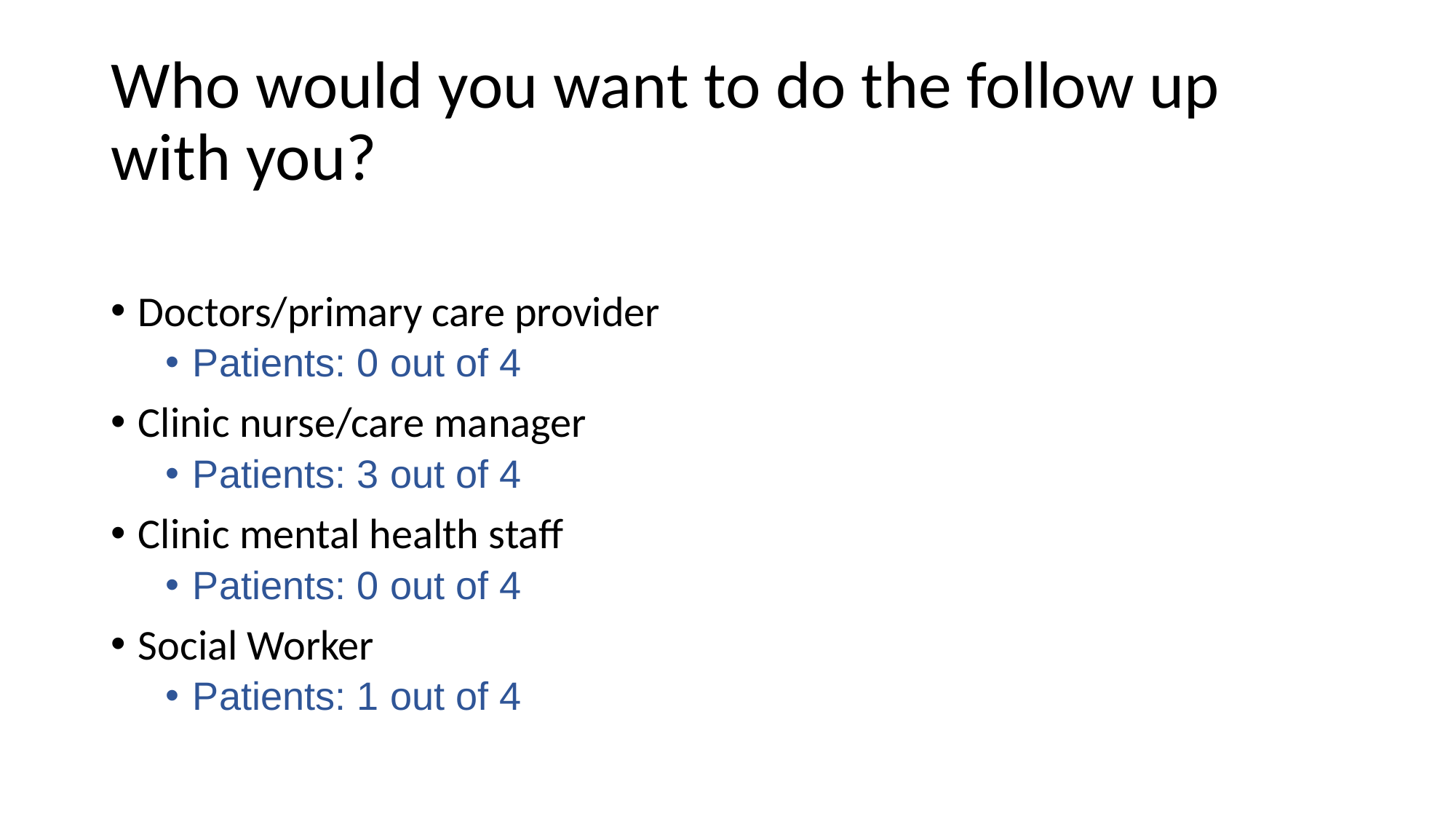

# Who would you want to do the follow up with you?

Doctors/primary care provider
Patients: 0 out of 4
Clinic nurse/care manager
Patients: 3 out of 4
Clinic mental health staff
Patients: 0 out of 4
Social Worker
Patients: 1 out of 4